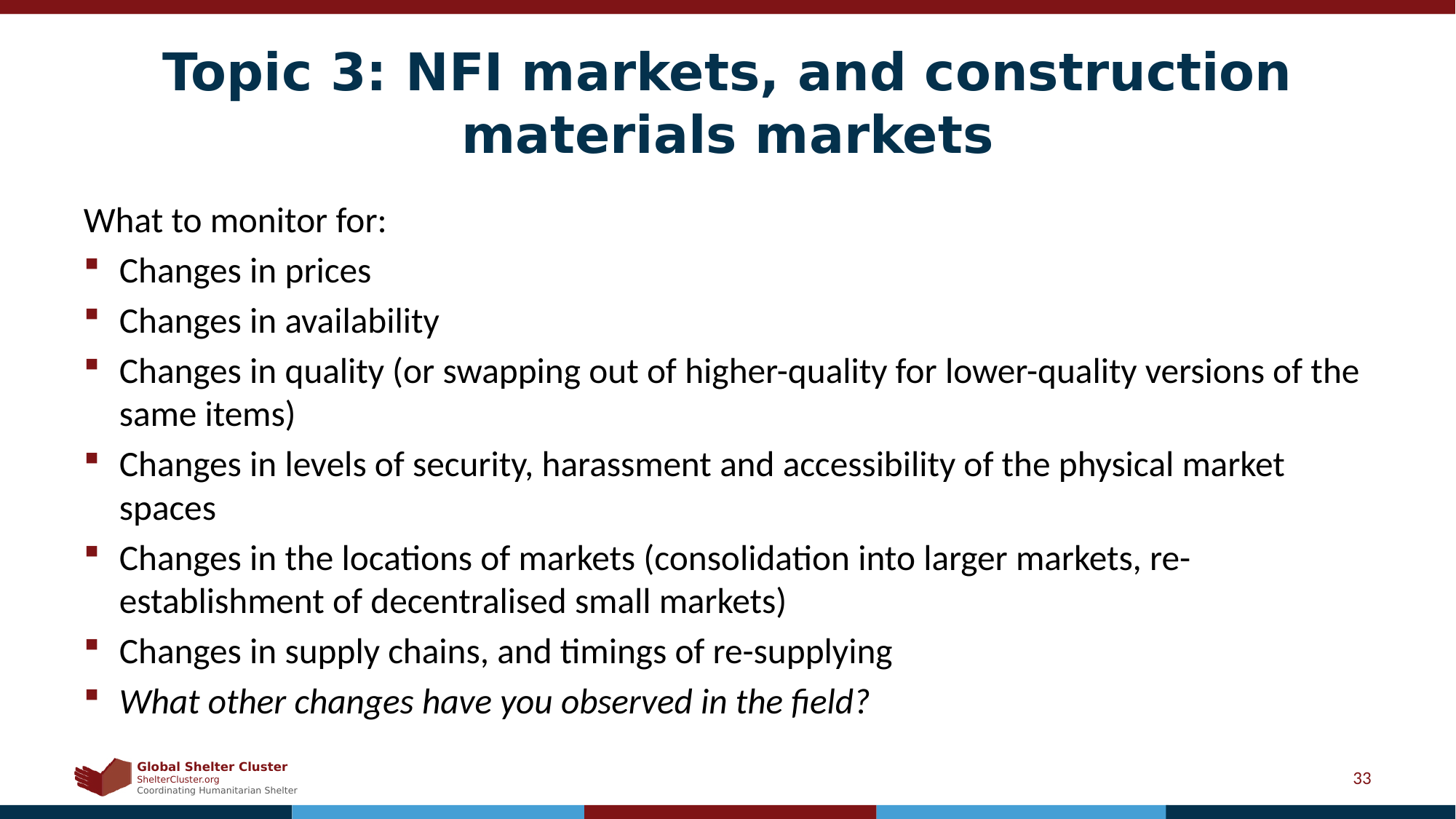

# Topic 3: NFI markets, and construction materials markets
What to monitor for:
Changes in prices
Changes in availability
Changes in quality (or swapping out of higher-quality for lower-quality versions of the same items)
Changes in levels of security, harassment and accessibility of the physical market spaces
Changes in the locations of markets (consolidation into larger markets, re-establishment of decentralised small markets)
Changes in supply chains, and timings of re-supplying
What other changes have you observed in the field?

33